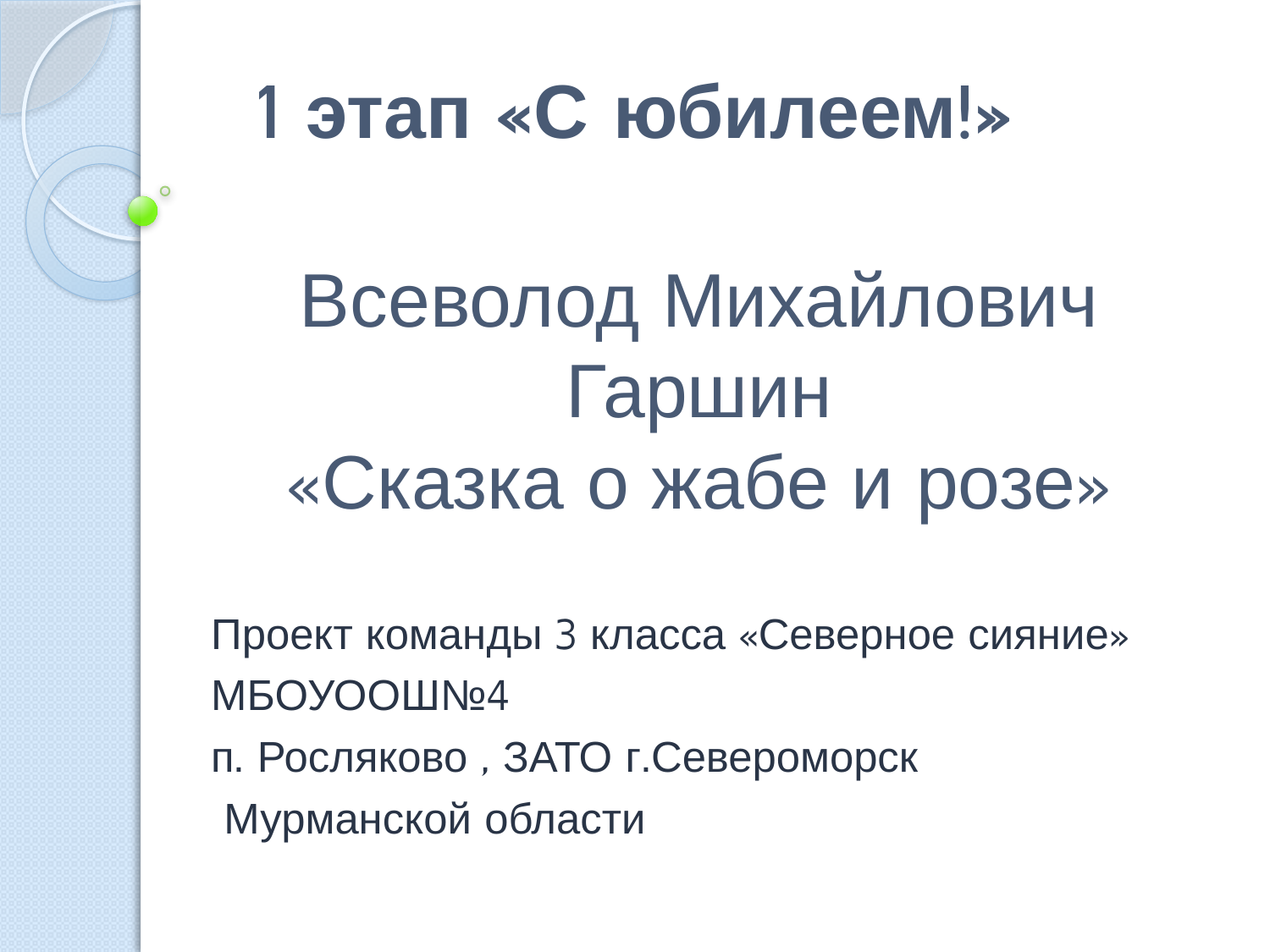

1 этап «С юбилеем!»
# Всеволод Михайлович Гаршин «Сказка о жабе и розе»
Проект команды 3 класса «Северное сияние»
МБОУООШ№4
п. Росляково , ЗАТО г.Североморск
 Мурманской области